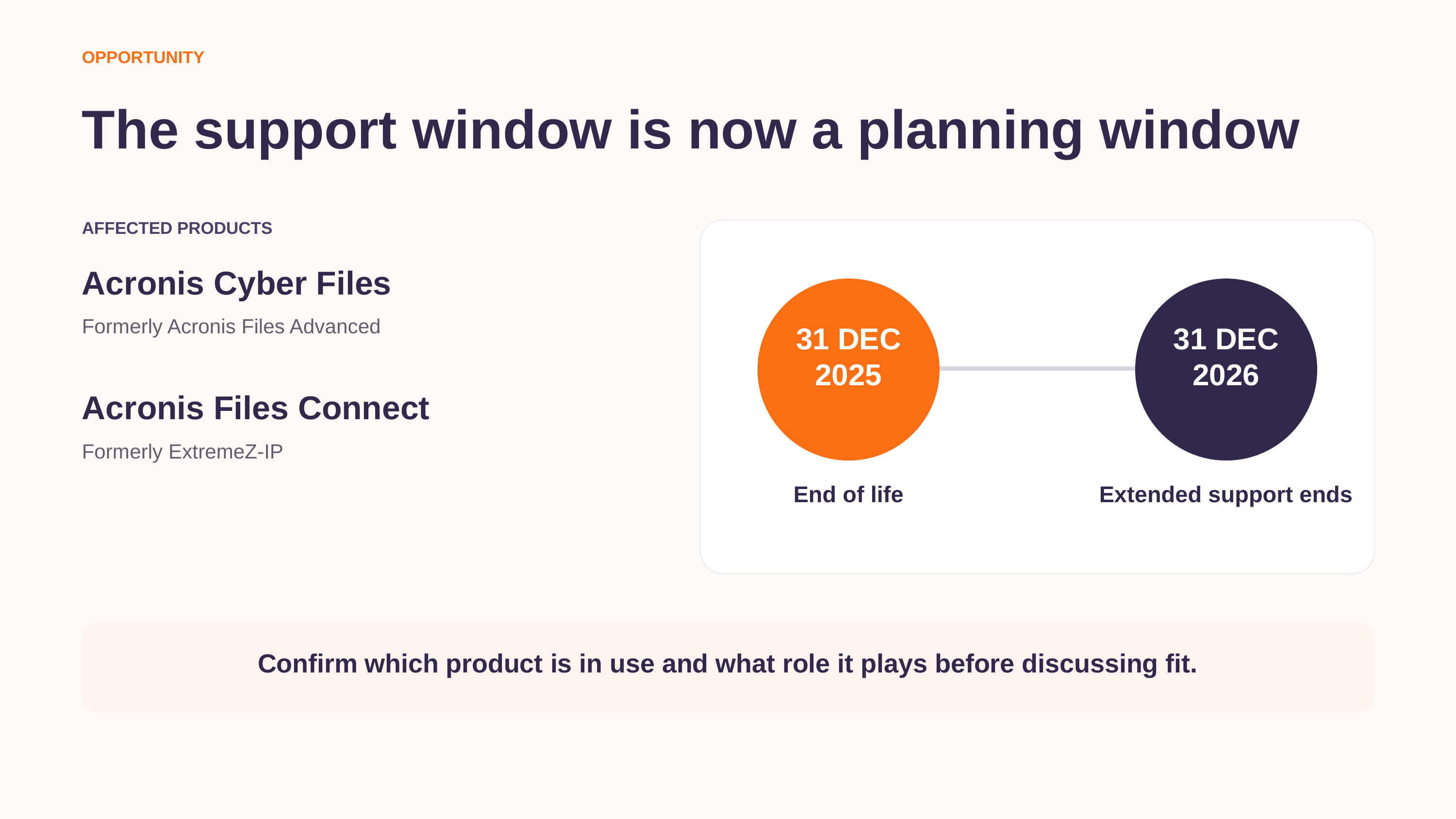

OPPORTUNITY
The support window is now a planning window
AFFECTED PRODUCTS

Acronis Cyber Files

31 DEC
2025

31 DEC
2026
Formerly Acronis Files Advanced

Acronis Files Connect
Formerly ExtremeZ-IP
End of life
Extended support ends

Confirm which product is in use and what role it plays before discussing fit.